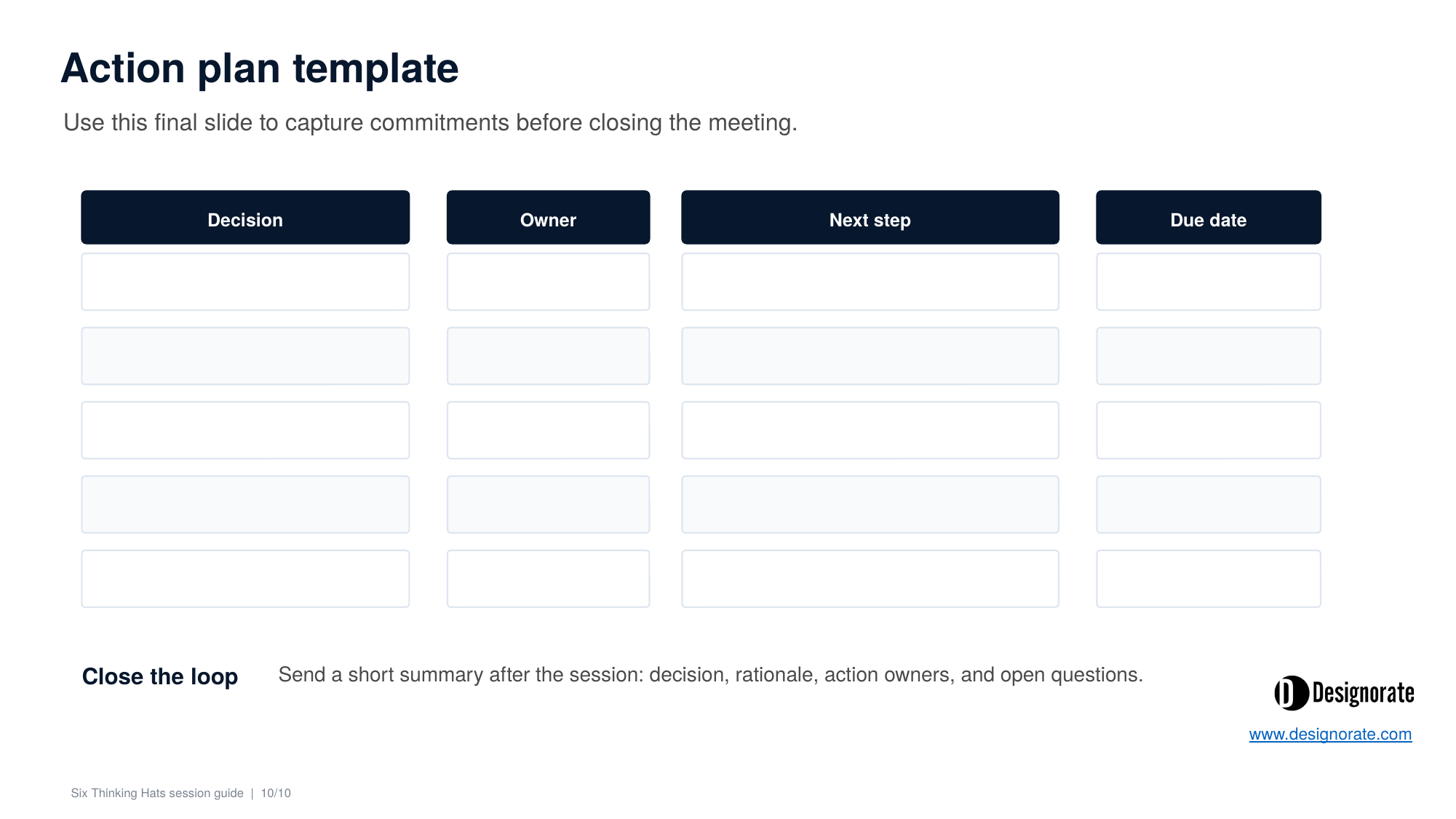

Action plan template
Use this final slide to capture commitments before closing the meeting.

Decision
Owner
Next step
Due date

Close the loop
Send a short summary after the session: decision, rationale, action owners, and open questions.
Six Thinking Hats session guide  |  10/10